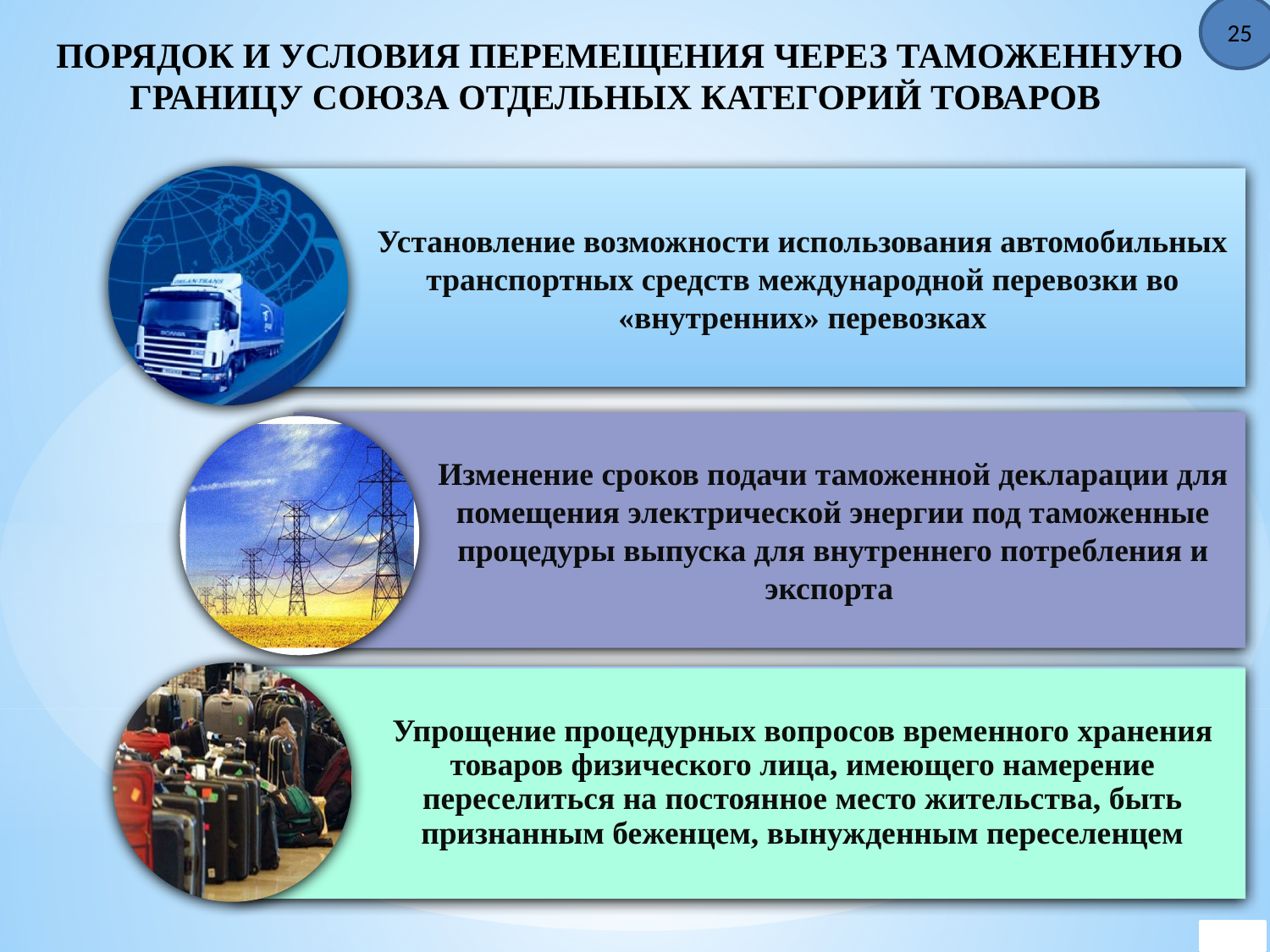

25
ПОРЯДОК И УСЛОВИЯ ПЕРЕМЕЩЕНИЯ ЧЕРЕЗ ТАМОЖЕННУЮ ГРАНИЦУ СОЮЗА ОТДЕЛЬНЫХ КАТЕГОРИЙ ТОВАРОВ
Установление возможности использования автомобильных транспортных средств международной перевозки во «внутренних» перевозках
Изменение сроков подачи таможенной декларации для помещения электрической энергии под таможенные процедуры выпуска для внутреннего потребления и экспорта
Упрощение процедурных вопросов временного хранения товаров физического лица, имеющего намерение переселиться на постоянное место жительства, быть признанным беженцем, вынужденным переселенцем